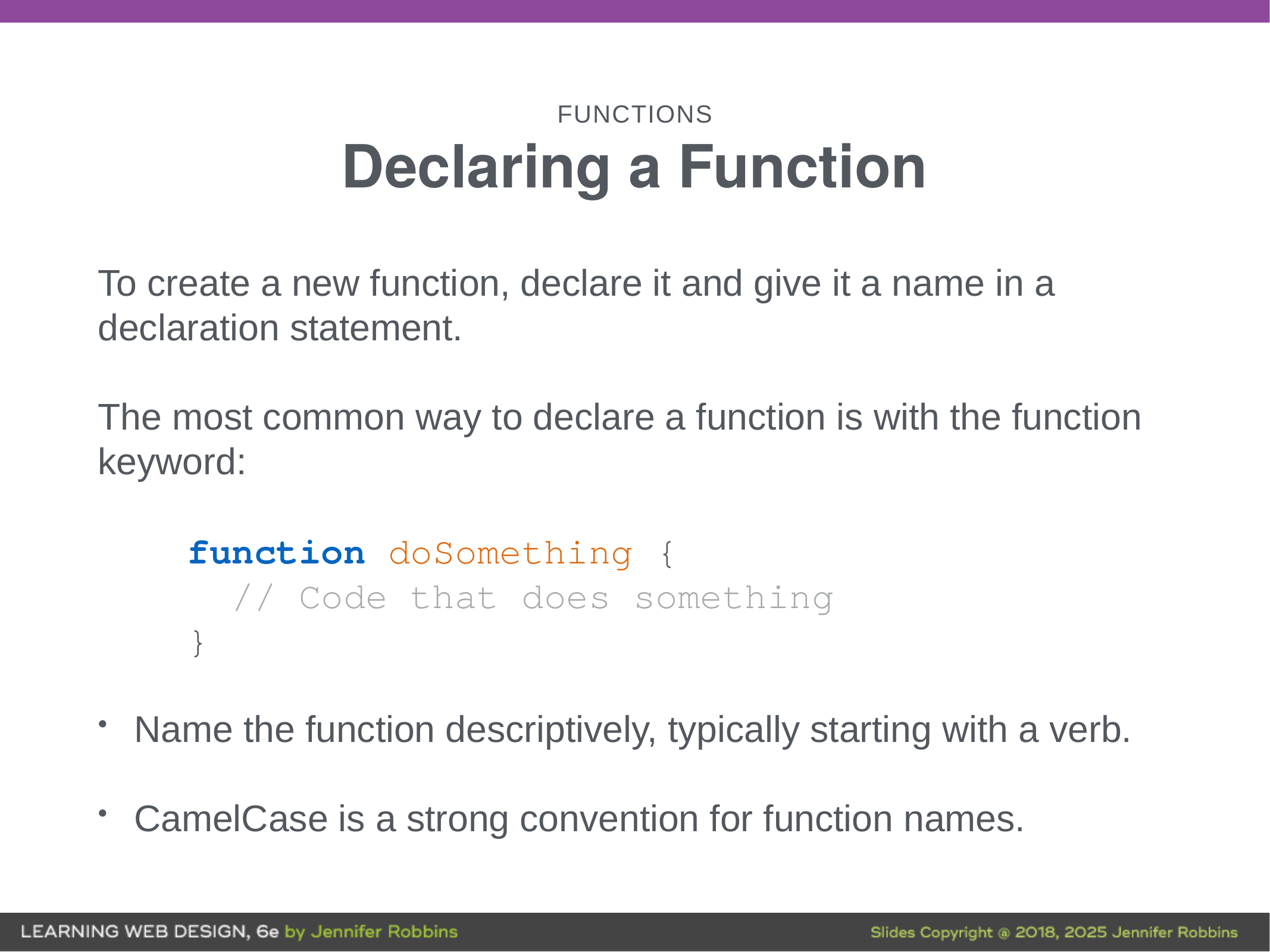

# FUNCTIONS
Declaring a Function
To create a new function, declare it and give it a name in a declaration statement.
The most common way to declare a function is with the function keyword:
function doSomething {
  // Code that does something
}
Name the function descriptively, typically starting with a verb.
CamelCase is a strong convention for function names.